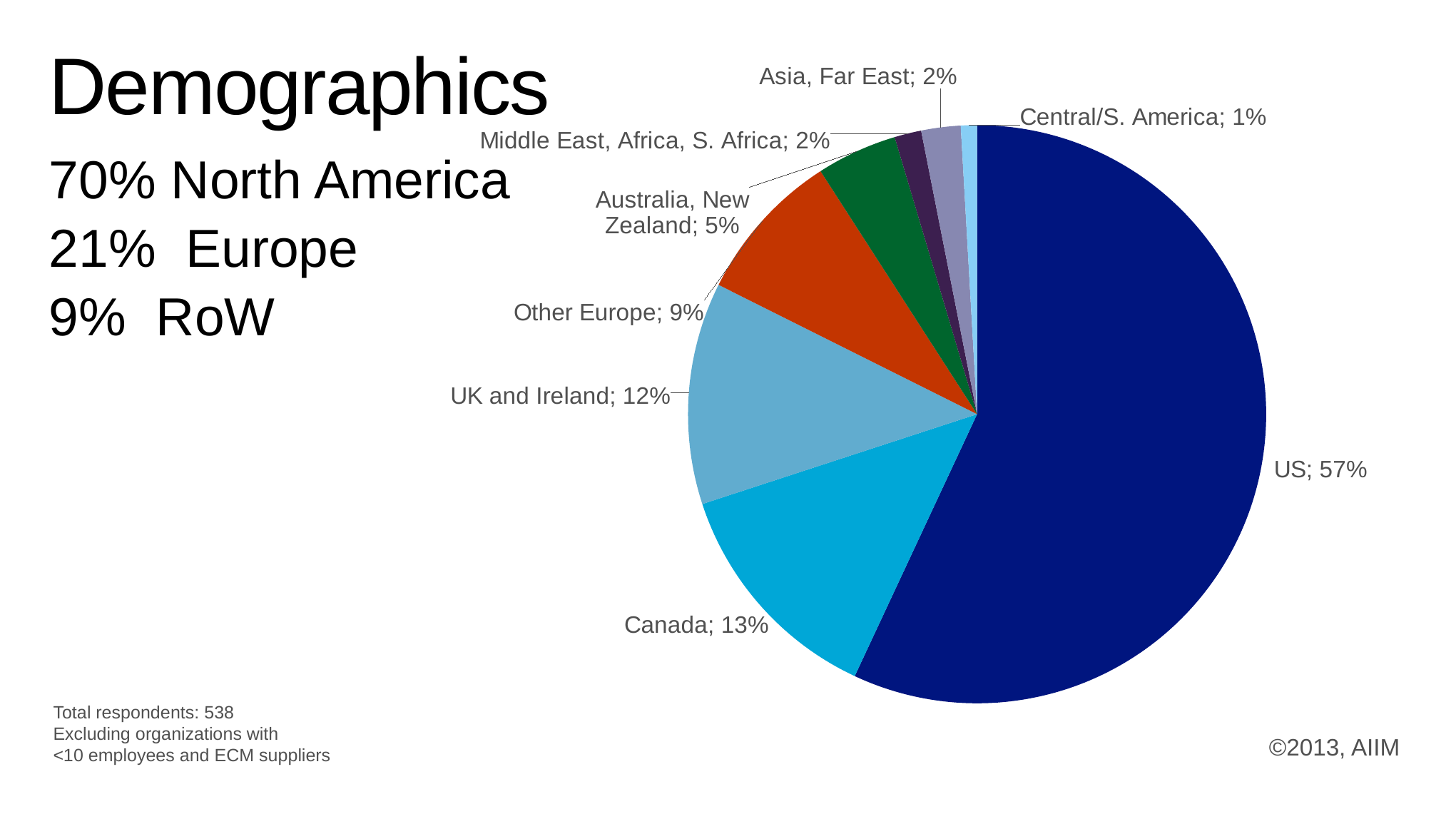

### Chart

| Category |  |
|---|---|
| US | 0.569 |
| Canada | 0.13 |
| UK and Ireland | 0.124 |
| Other Europe | 0.085 |
| Australia, New Zealand | 0.045 |
| Middle East, Africa, S. Africa | 0.015 |
| Asia, Far East | 0.022 |
| Central/S. America | 0.009 |
# Demographics
70% North America
21%  Europe
9%  RoW
Total respondents: 538
Excluding organizations with
<10 employees and ECM suppliers
©2013, AIIM